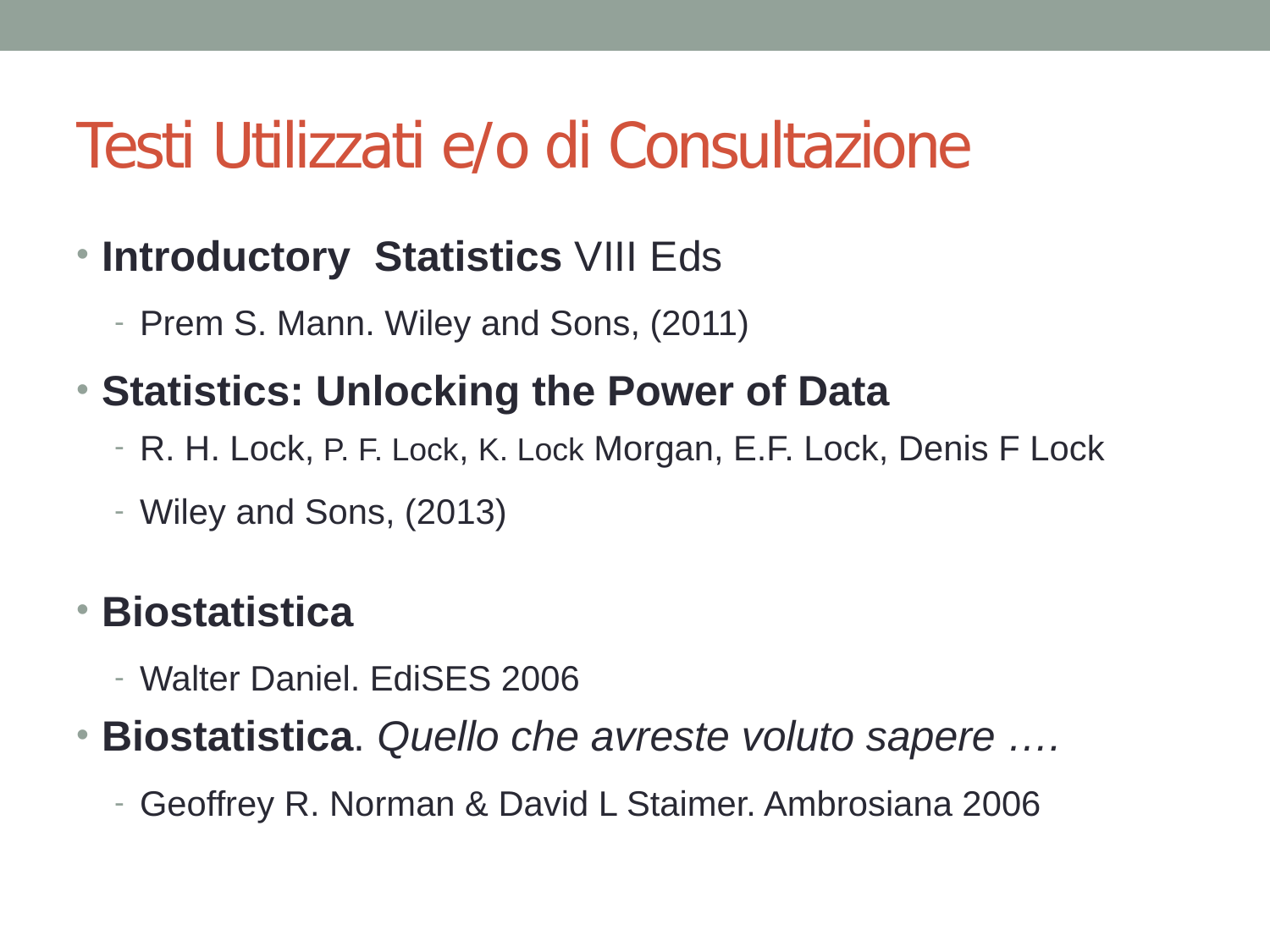

# Testi Utilizzati e/o di Consultazione
Introductory  Statistics VIII Eds
Prem S. Mann. Wiley and Sons, (2011)
Statistics: Unlocking the Power of Data
R. H. Lock, P. F. Lock, K. Lock Morgan, E.F. Lock, Denis F Lock
Wiley and Sons, (2013)
Biostatistica
Walter Daniel. EdiSES 2006
Biostatistica. Quello che avreste voluto sapere ….
Geoffrey R. Norman & David L Staimer. Ambrosiana 2006